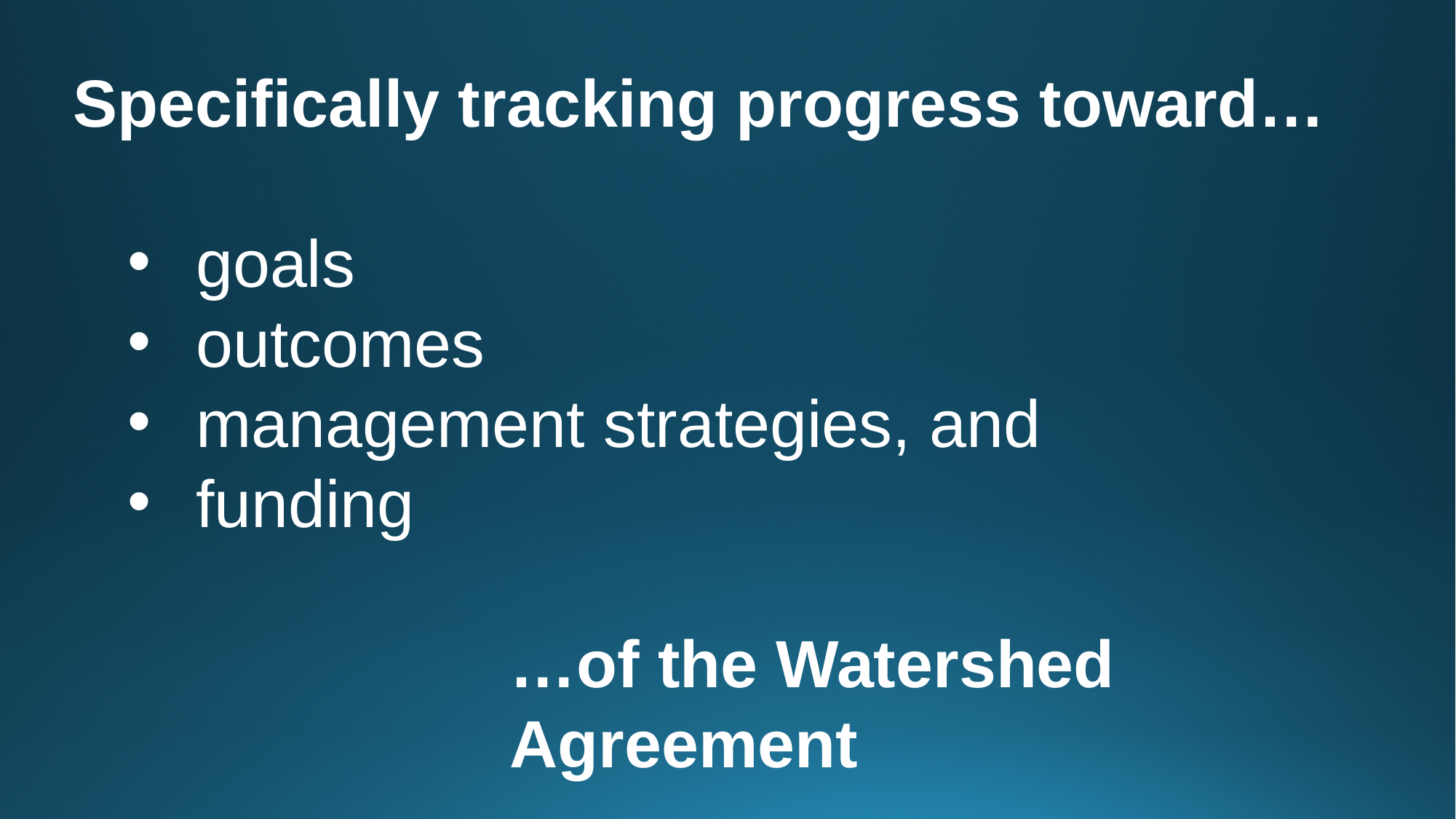

Specifically tracking progress toward…

goals
outcomes
management strategies, and
funding

…of the Watershed Agreement